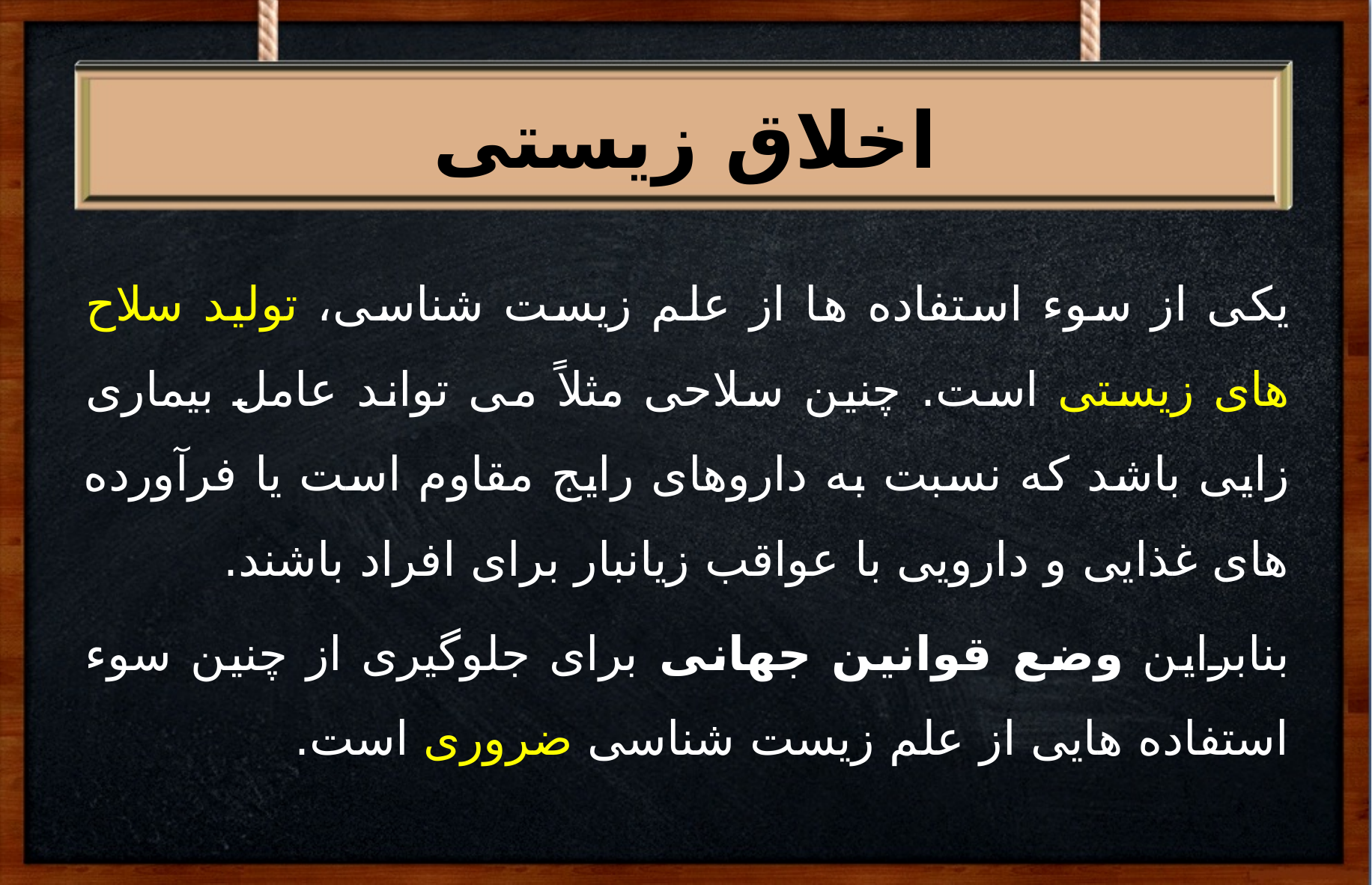

#
اخلاق زیستی
یکی از سوء استفاده ها از علم زیست شناسی، تولید سلاح های زیستی است. چنین سلاحی مثلاً می تواند عامل بیماری زایی باشد که نسبت به داروهای رایج مقاوم است یا فرآورده های غذایی و دارویی با عواقب زیانبار برای افراد باشند.
بنابراین وضع قوانین جهانی برای جلوگیری از چنین سوء استفاده هایی از علم زیست شناسی ضروری است.